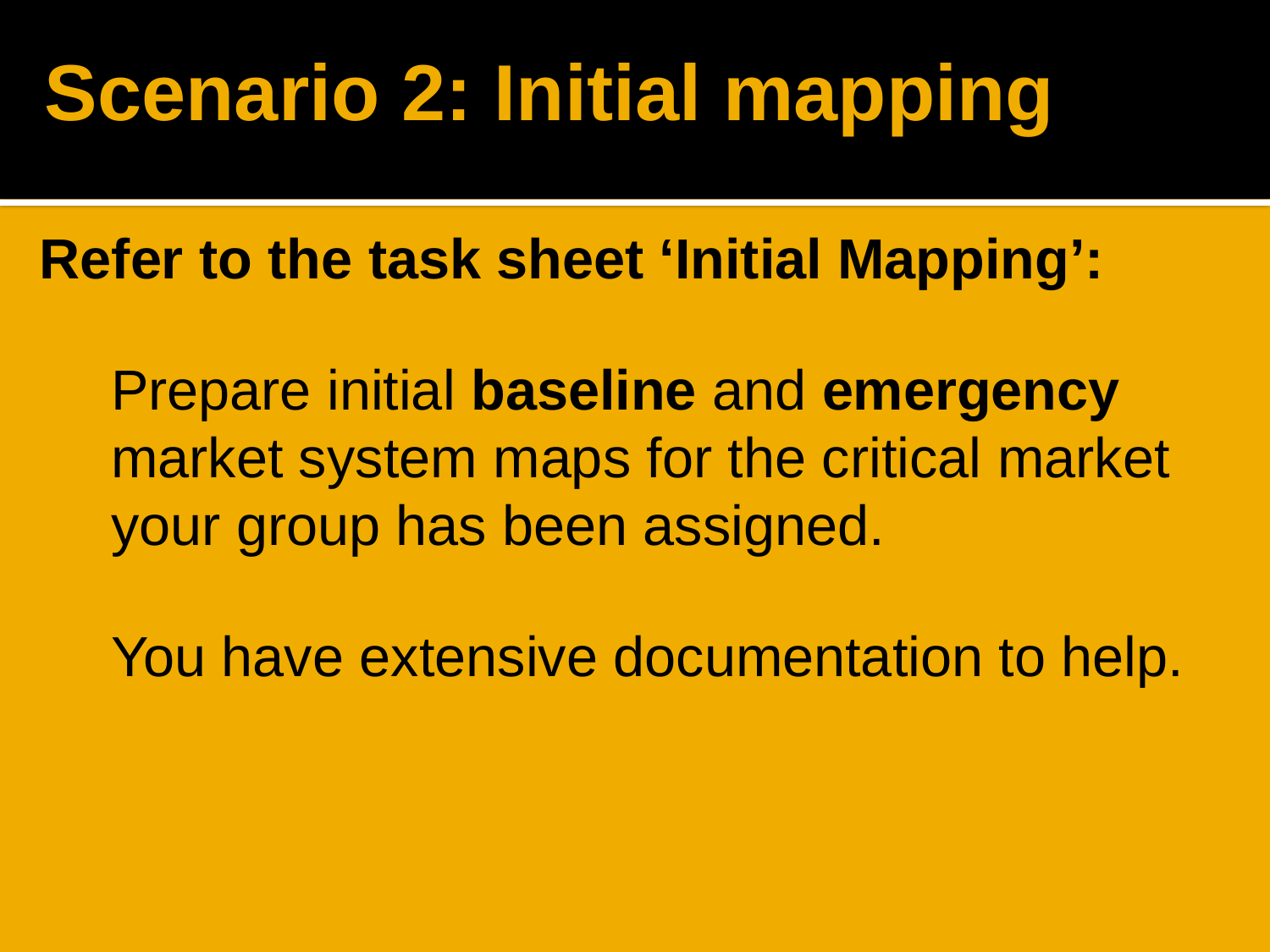

# Scenario 2: Initial mapping
Refer to the task sheet ‘Initial Mapping’:
Prepare initial baseline and emergency market system maps for the critical market your group has been assigned.
You have extensive documentation to help.